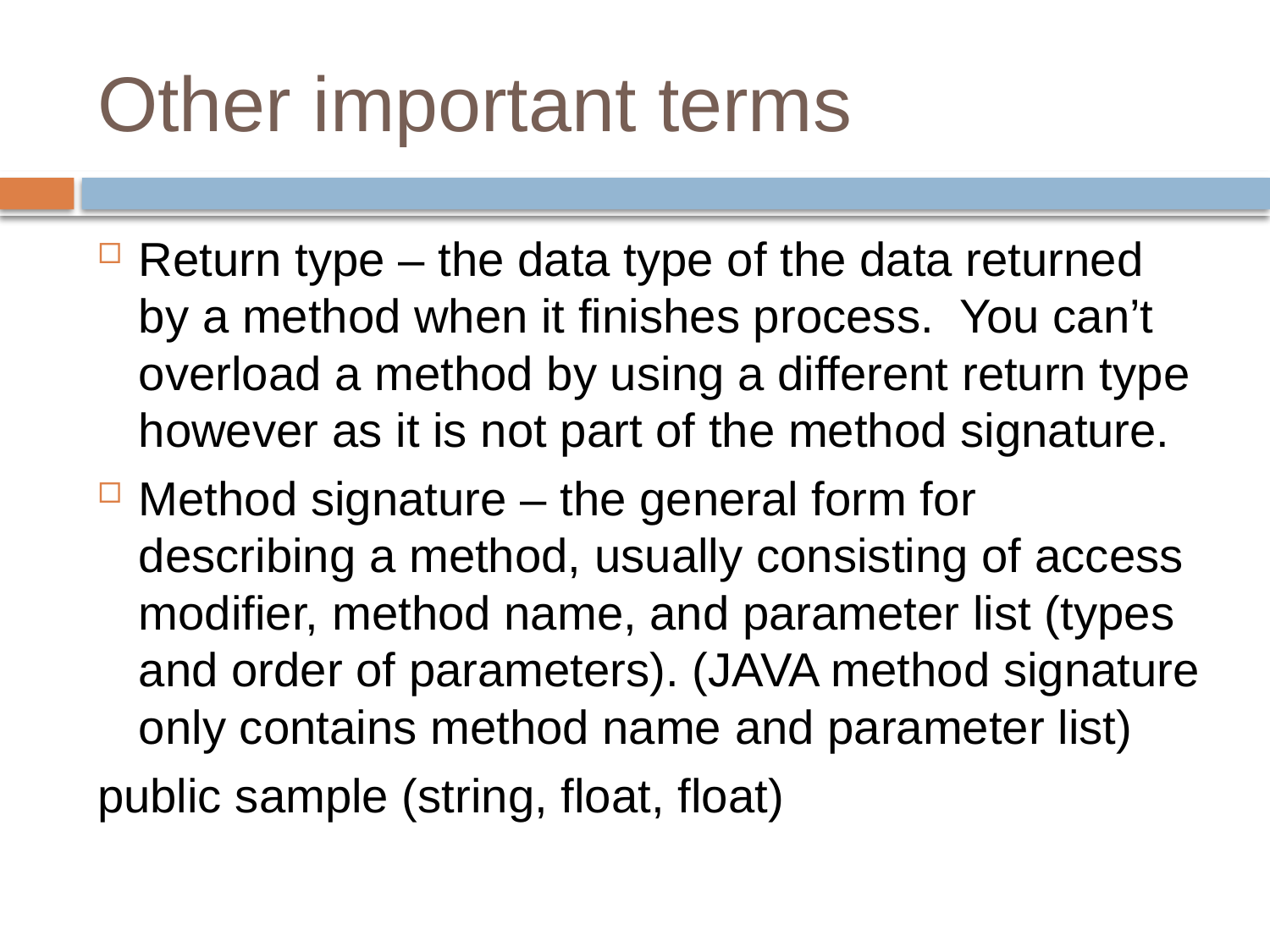

# Other important terms
Return type – the data type of the data returned by a method when it finishes process.  You can’t overload a method by using a different return type however as it is not part of the method signature.
Method signature – the general form for describing a method, usually consisting of access modifier, method name, and parameter list (types and order of parameters). (JAVA method signature only contains method name and parameter list)
public sample (string, float, float)